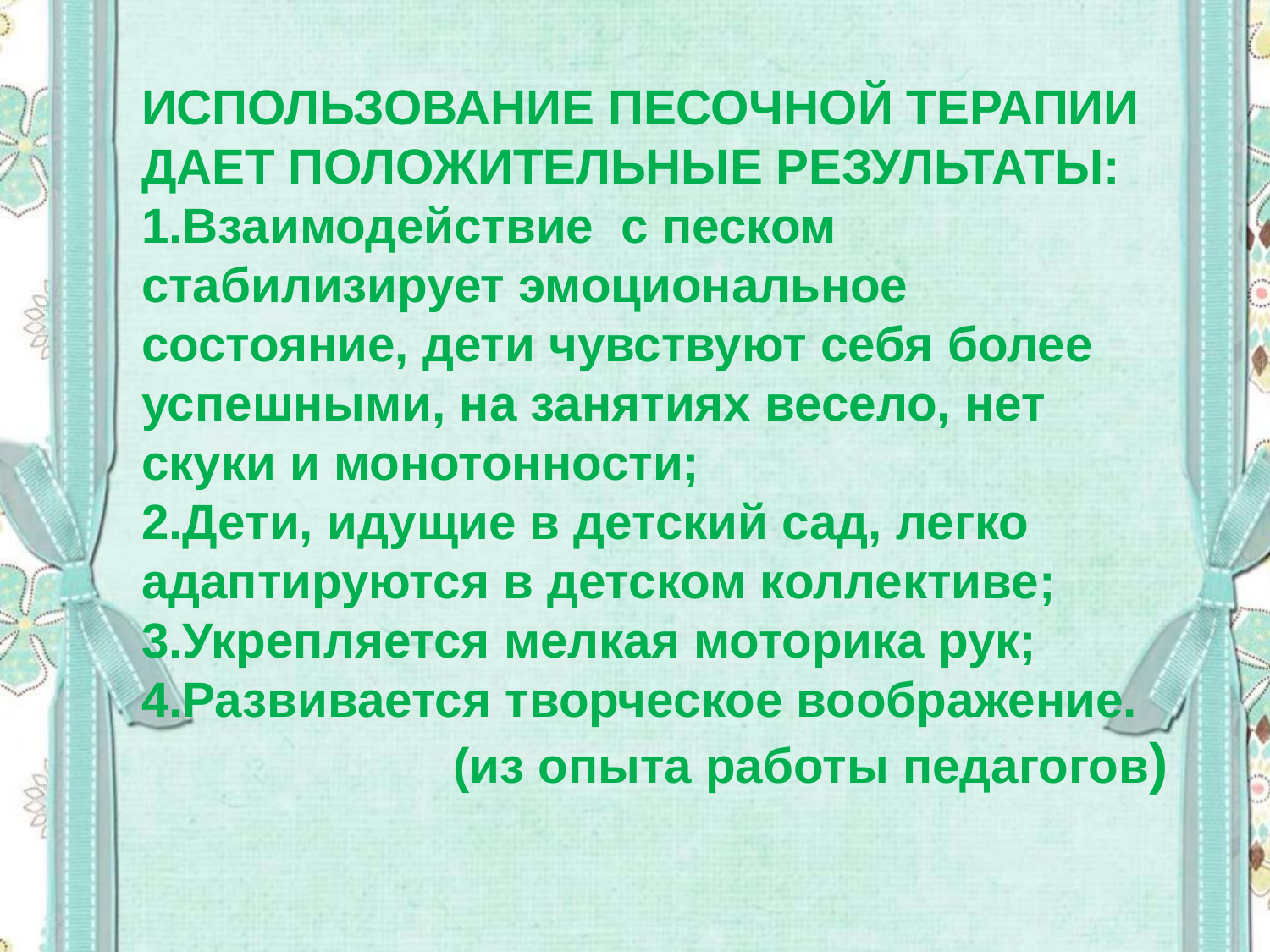

ИСПОЛЬЗОВАНИЕ ПЕСОЧНОЙ ТЕРАПИИ ДАЕТ ПОЛОЖИТЕЛЬНЫЕ РЕЗУЛЬТАТЫ:
1.Взаимодействие  с песком стабилизирует эмоциональное состояние, дети чувствуют себя более успешными, на занятиях весело, нет скуки и монотонности;
2.Дети, идущие в детский сад, легко адаптируются в детском коллективе;
3.Укрепляется мелкая моторика рук;
4.Развивается творческое воображение.
(из опыта работы педагогов)